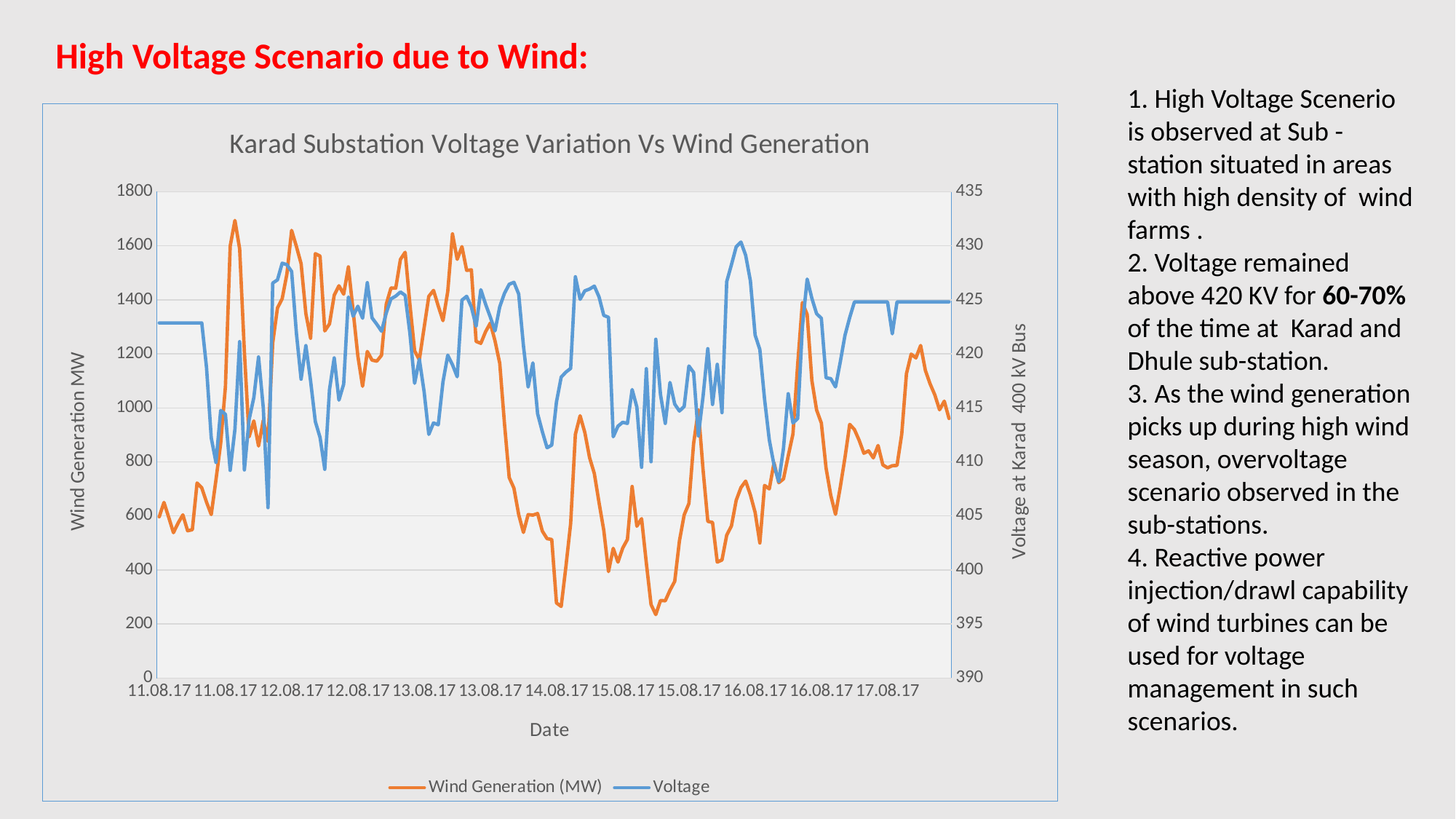

High Voltage Scenario due to Wind:
1. High Voltage Scenerio is observed at Sub -station situated in areas with high density of  wind farms .
2. Voltage remained above 420 KV for 60-70% of the time at  Karad and Dhule sub-station.
3. As the wind generation picks up during high wind season, overvoltage scenario observed in the sub-stations.
4. Reactive power injection/drawl capability of wind turbines can be used for voltage management in such scenarios.

### Chart: Karad Substation Voltage Variation Vs Wind Generation

| Category | Wind Generation (MW) | Voltage |
|---|---|---|
| 11.08.17 | 597.0 | 422.86000000000035 |
| 11.08.17 | 650.0 | 422.86000000000035 |
| 11.08.17 | 595.0 | 422.86000000000035 |
| 11.08.17 | 538.0 | 422.86000000000035 |
| 11.08.17 | 574.0 | 422.86000000000035 |
| 11.08.17 | 604.0 | 422.86000000000035 |
| 11.08.17 | 545.0 | 422.86000000000035 |
| 11.08.17 | 549.0 | 422.86000000000035 |
| 11.08.17 | 722.0 | 422.86000000000035 |
| 11.08.17 | 704.0 | 422.86000000000035 |
| 11.08.17 | 651.0 | 418.7461666666667 |
| 11.08.17 | 605.0 | 412.23150000000004 |
| 11.08.17 | 734.0 | 409.95033333333333 |
| 11.08.17 | 869.0 | 414.76449999999994 |
| 11.08.17 | 1079.0 | 414.4081666666667 |
| 11.08.17 | 1599.0 | 409.21666666666664 |
| 11.08.17 | 1694.0 | 413.0181666666666 |
| 11.08.17 | 1589.0 | 421.1296666666665 |
| 11.08.17 | 1208.0 | 409.26066666666674 |
| 11.08.17 | 893.0 | 413.9071666666666 |
| 11.08.17 | 952.0 | 415.9606666666667 |
| 11.08.17 | 859.0 | 419.7156666666667 |
| 11.08.17 | 954.0 | 415.00800000000004 |
| 11.08.17 | 877.0 | 405.76516666666674 |
| 12.08.17 | 1241.0 | 426.5543333333333 |
| 12.08.17 | 1370.0 | 426.8461666666666 |
| 12.08.17 | 1404.0 | 428.39200000000005 |
| 12.08.17 | 1496.0 | 428.2495000000001 |
| 12.08.17 | 1657.0 | 427.6186666666667 |
| 12.08.17 | 1598.0 | 421.9408333333334 |
| 12.08.17 | 1534.0 | 417.65799999999996 |
| 12.08.17 | 1349.0 | 420.7660000000002 |
| 12.08.17 | 1258.0 | 417.5018333333334 |
| 12.08.17 | 1571.0 | 413.73733333333337 |
| 12.08.17 | 1562.0 | 412.27283333333327 |
| 12.08.17 | 1285.0 | 409.3141666666666 |
| 12.08.17 | 1311.0 | 416.69683333333336 |
| 12.08.17 | 1417.0 | 419.62499999999994 |
| 12.08.17 | 1452.0 | 415.7219999999999 |
| 12.08.17 | 1421.0 | 417.2058333333334 |
| 12.08.17 | 1522.0 | 425.26550000000015 |
| 12.08.17 | 1359.0 | 423.48066666666676 |
| 12.08.17 | 1192.0 | 424.4133333333333 |
| 12.08.17 | 1080.0 | 423.2974999999999 |
| 12.08.17 | 1209.0 | 426.58800000000025 |
| 12.08.17 | 1177.0 | 423.3333333333332 |
| 12.08.17 | 1173.0 | 422.74133333333333 |
| 12.08.17 | 1195.0 | 422.0974999999998 |
| 13.08.17 | 1384.0 | 423.7799999999999 |
| 13.08.17 | 1444.0 | 425.08833333333337 |
| 13.08.17 | 1443.0 | 425.3448333333333 |
| 13.08.17 | 1550.0 | 425.72383333333335 |
| 13.08.17 | 1576.0 | 425.4148333333335 |
| 13.08.17 | 1384.0 | 421.9113333333332 |
| 13.08.17 | 1211.0 | 417.2758333333333 |
| 13.08.17 | 1178.0 | 419.505 |
| 13.08.17 | 1296.0 | 416.52700000000016 |
| 13.08.17 | 1413.0 | 412.5515 |
| 13.08.17 | 1435.0 | 413.6091666666667 |
| 13.08.17 | 1377.0 | 413.44133333333326 |
| 13.08.17 | 1323.0 | 417.41683333333333 |
| 13.08.17 | 1431.0 | 419.8770000000001 |
| 13.08.17 | 1644.0 | 418.9853333333333 |
| 13.08.17 | 1550.0 | 417.88333333333327 |
| 13.08.17 | 1597.0 | 424.97249999999997 |
| 13.08.17 | 1509.0 | 425.3281666666666 |
| 13.08.17 | 1511.0 | 424.3348333333332 |
| 13.08.17 | 1246.0 | 422.5568333333335 |
| 13.08.17 | 1239.0 | 425.93533333333346 |
| 13.08.17 | 1282.0 | 424.6006666666668 |
| 13.08.17 | 1314.0 | 423.40816666666655 |
| 13.08.17 | 1248.0 | 422.1323333333333 |
| 14.08.17 | 1165.0 | 424.35800000000006 |
| 14.08.17 | 942.0 | 425.60633333333334 |
| 14.08.17 | 742.0 | 426.43949999999984 |
| 14.08.17 | 703.0 | 426.6236666666669 |
| 14.08.17 | 605.0 | 425.53766666666667 |
| 14.08.17 | 539.0 | 420.7655000000001 |
| 14.08.17 | 605.0 | 416.9355 |
| 14.08.17 | 603.0 | 419.16516666666683 |
| 14.08.17 | 609.0 | 414.46316666666684 |
| 14.08.17 | 544.0 | 412.8060000000001 |
| 14.08.17 | 516.0 | 411.3111666666667 |
| 14.08.17 | 513.0 | 411.55649999999997 |
| 14.08.17 | 278.0 | 415.5528333333331 |
| 14.08.17 | 265.0 | 417.85233333333343 |
| 14.08.17 | 413.0 | 418.3128333333334 |
| 14.08.17 | 572.0 | 418.65566666666666 |
| 14.08.17 | 902.0 | 427.13333333333327 |
| 14.08.17 | 971.0 | 425.0478333333333 |
| 14.08.17 | 909.0 | 425.83250000000004 |
| 14.08.17 | 816.0 | 425.99933333333325 |
| 14.08.17 | 757.0 | 426.27000000000015 |
| 14.08.17 | 649.0 | 425.2699999999999 |
| 14.08.17 | 547.0 | 423.56 |
| 14.08.17 | 394.0 | 423.385 |
| 15.08.17 | 480.0 | 412.3325000000001 |
| 15.08.17 | 429.0 | 413.3110000000001 |
| 15.08.17 | 481.0 | 413.66916666666674 |
| 15.08.17 | 513.0 | 413.5688333333334 |
| 15.08.17 | 709.0 | 416.6996666666666 |
| 15.08.17 | 562.0 | 415.07416666666666 |
| 15.08.17 | 590.0 | 409.50250000000017 |
| 15.08.17 | 426.0 | 418.62716666666677 |
| 15.08.17 | 272.0 | 410.0169999999999 |
| 15.08.17 | 235.0 | 421.35449999999986 |
| 15.08.17 | 287.0 | 416.23433333333315 |
| 15.08.17 | 286.0 | 413.5675 |
| 15.08.17 | 325.0 | 417.353 |
| 15.08.17 | 358.0 | 415.34833333333313 |
| 15.08.17 | 508.0 | 414.70983333333334 |
| 15.08.17 | 604.0 | 415.13416666666654 |
| 15.08.17 | 646.0 | 418.8791666666668 |
| 15.08.17 | 869.0 | 418.27666666666664 |
| 15.08.17 | 992.0 | 412.4133333333335 |
| 15.08.17 | 770.0 | 416.08250000000004 |
| 15.08.17 | 580.0 | 420.4838333333333 |
| 15.08.17 | 576.0 | 415.32266666666663 |
| 15.08.17 | 429.0 | 419.0281666666667 |
| 15.08.17 | 437.0 | 414.5614999999998 |
| 16.08.17 | 529.0 | 426.6888333333333 |
| 16.08.17 | 563.0 | 428.25000000000006 |
| 16.08.17 | 658.0 | 429.9141666666665 |
| 16.08.17 | 705.0 | 430.34900000000005 |
| 16.08.17 | 729.0 | 429.12399999999985 |
| 16.08.17 | 678.0 | 426.7571666666667 |
| 16.08.17 | 613.0 | 421.7419999999999 |
| 16.08.17 | 500.0 | 420.3975 |
| 16.08.17 | 713.0 | 415.7943333333333 |
| 16.08.17 | 700.0 | 412.03650000000016 |
| 16.08.17 | 797.0 | 409.7068333333334 |
| 16.08.17 | 723.0 | 408.1791666666663 |
| 16.08.17 | 737.0 | 411.26050000000004 |
| 16.08.17 | 822.0 | 416.3126666666665 |
| 16.08.17 | 903.0 | 413.60666666666657 |
| 16.08.17 | 1160.0 | 414.0151666666667 |
| 16.08.17 | 1390.0 | 422.5185 |
| 16.08.17 | 1346.0 | 426.92266666666666 |
| 16.08.17 | 1101.0 | 425.1381666666666 |
| 16.08.17 | 992.0 | 423.7138333333334 |
| 16.08.17 | 944.0 | 423.29716666666644 |
| 16.08.17 | 777.0 | 417.7851666666666 |
| 16.08.17 | 676.0 | 417.7086666666668 |
| 16.08.17 | 606.0 | 416.94116666666656 |
| 17.08.17 | 706.0 | 419.23666666666657 |
| 17.08.17 | 816.0 | 421.7144999999998 |
| 17.08.17 | 939.0 | 423.3635000000001 |
| 17.08.17 | 920.0 | 424.8073333333337 |
| 17.08.17 | 880.0 | 424.8100000000004 |
| 17.08.17 | 832.0 | 424.8100000000004 |
| 17.08.17 | 841.0 | 424.8100000000004 |
| 17.08.17 | 815.0 | 424.8100000000004 |
| 17.08.17 | 861.0 | 424.8100000000004 |
| 17.08.17 | 789.0 | 424.8100000000004 |
| 17.08.17 | 778.0 | 424.8100000000004 |
| 17.08.17 | 786.0 | 421.8531666666671 |
| 17.08.17 | 787.0 | 424.8100000000004 |
| 17.08.17 | 903.0 | 424.8100000000004 |
| 17.08.17 | 1127.0 | 424.8100000000004 |
| 17.08.17 | 1199.0 | 424.8100000000004 |
| 17.08.17 | 1185.0 | 424.8100000000004 |
| 17.08.17 | 1231.0 | 424.8100000000004 |
| 17.08.17 | 1139.0 | 424.8100000000004 |
| 17.08.17 | 1089.0 | 424.8100000000004 |
| 17.08.17 | 1048.0 | 424.8100000000004 |
| 17.08.17 | 993.0 | 424.8100000000004 |
| 17.08.17 | 1025.0 | 424.8100000000004 |
| 17.08.17 | 961.0 | 424.8100000000004 |